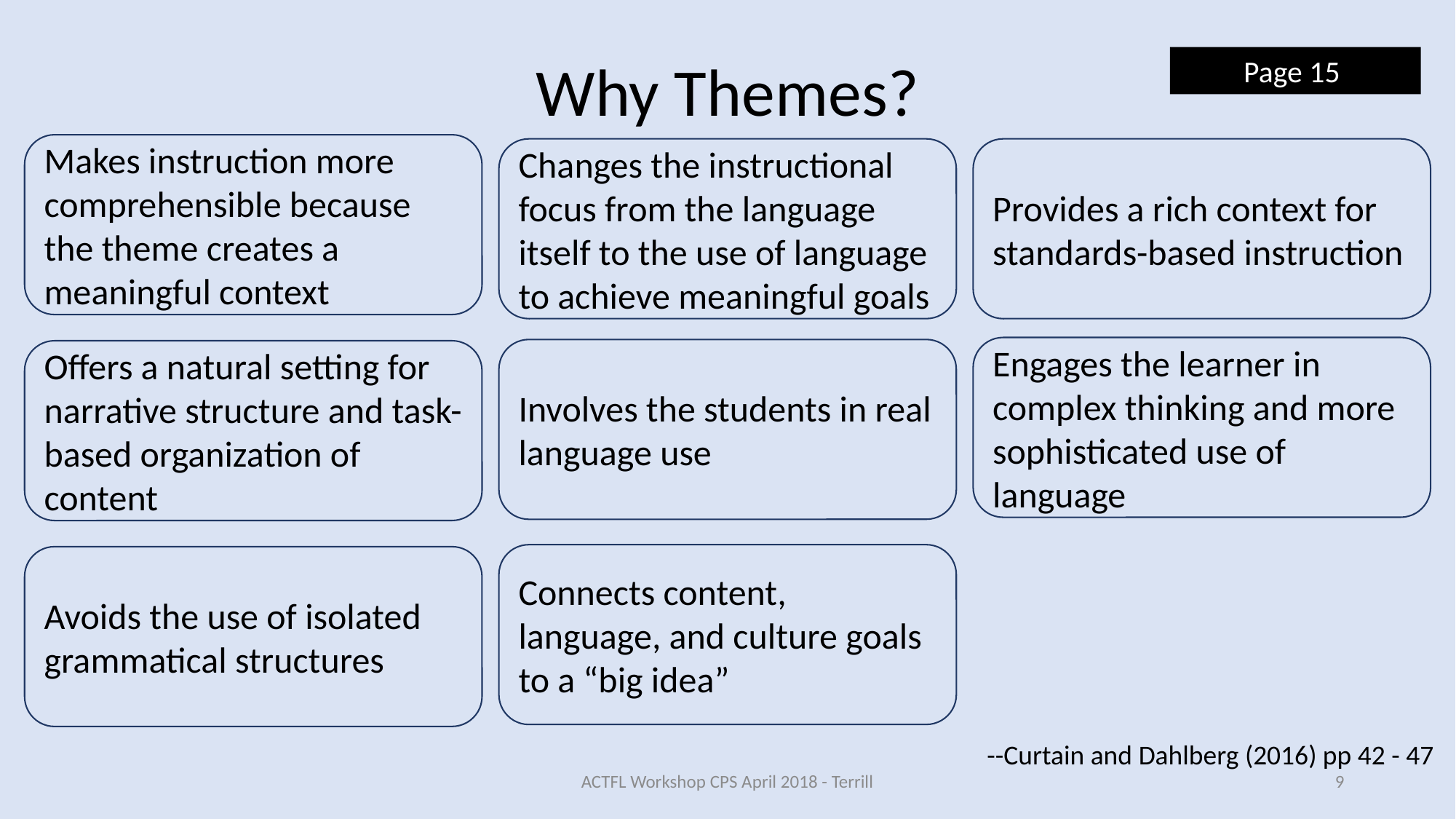

# Why Themes?
Page 15
Makes instruction more comprehensible because the theme creates a meaningful context
Changes the instructional focus from the language itself to the use of language to achieve meaningful goals
Provides a rich context for standards-based instruction
Engages the learner in complex thinking and more sophisticated use of language
Involves the students in real language use
Offers a natural setting for narrative structure and task-based organization of content
Connects content, language, and culture goals to a “big idea”
Avoids the use of isolated grammatical structures
--Curtain and Dahlberg (2016) pp 42 - 47
ACTFL Workshop CPS April 2018 - Terrill
9